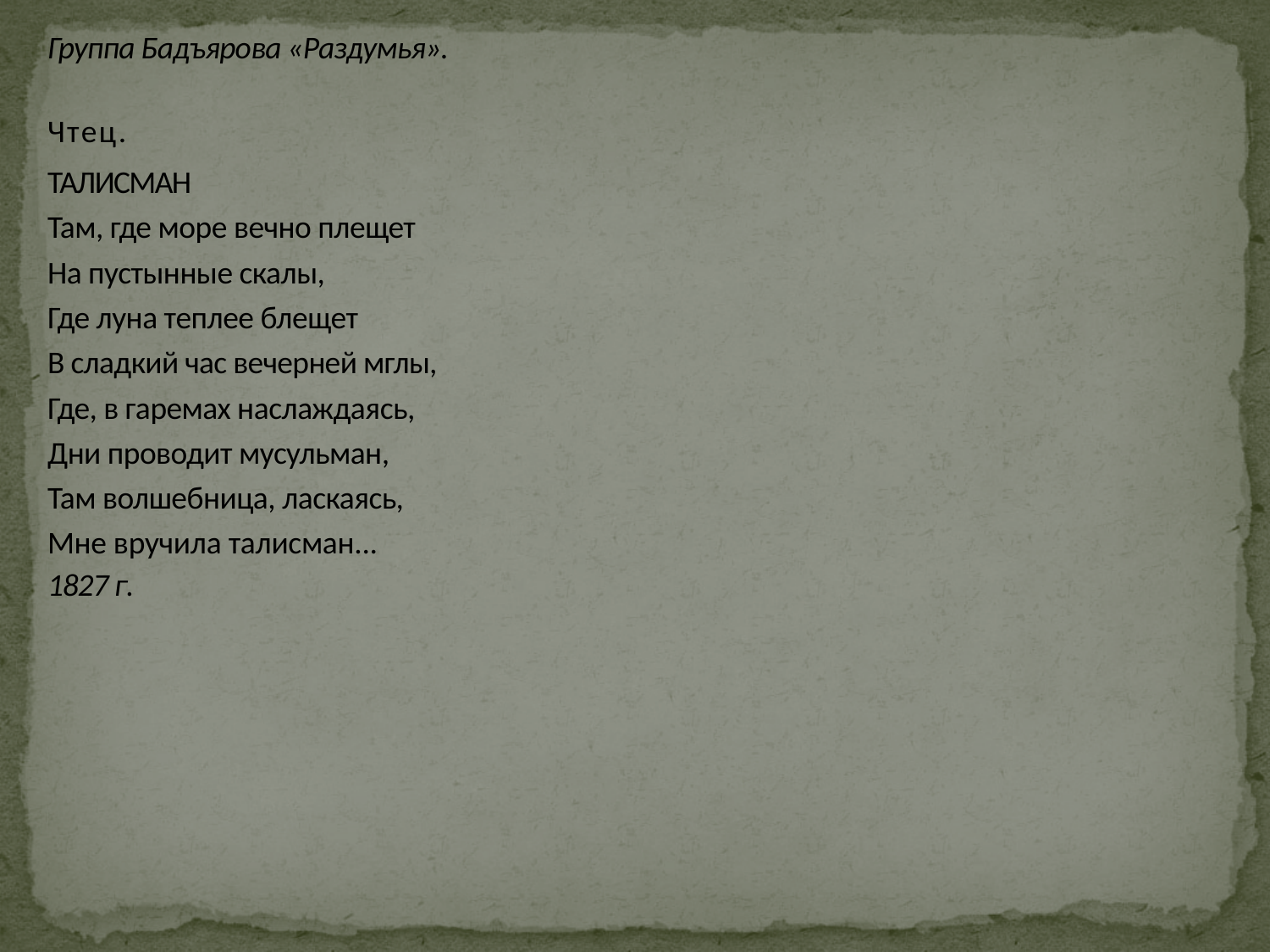

#
Группа Бадъярова «Раздумья».
Чтец.
ТАЛИСМАН
Там, где море вечно плещет
На пустынные скалы,
Где луна теплее блещет
В сладкий час вечерней мглы,
Где, в гаремах наслаждаясь,
Дни проводит мусульман,
Там волшебница, ласкаясь,
Мне вручила талисман...
1827 г.